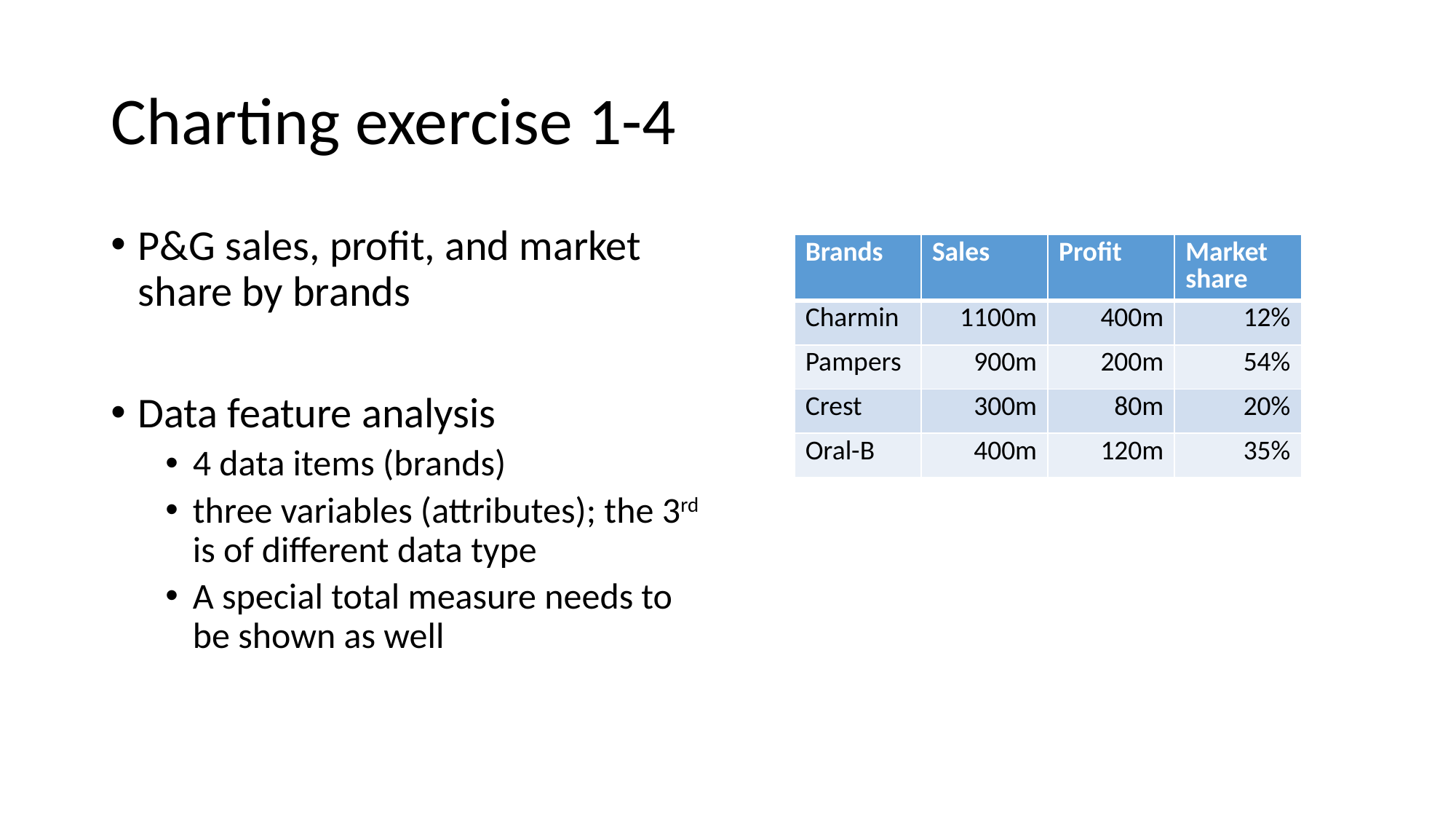

# Charting exercise 1-4
P&G sales, profit, and market share by brands

Data feature analysis
4 data items (brands)
three variables (attributes); the 3rd is of different data type
A special total measure needs to be shown as well
| Brands | Sales | Profit | Market share |
| --- | --- | --- | --- |
| Charmin | 1100m | 400m | 12% |
| Pampers | 900m | 200m | 54% |
| Crest | 300m | 80m | 20% |
| Oral-B | 400m | 120m | 35% |